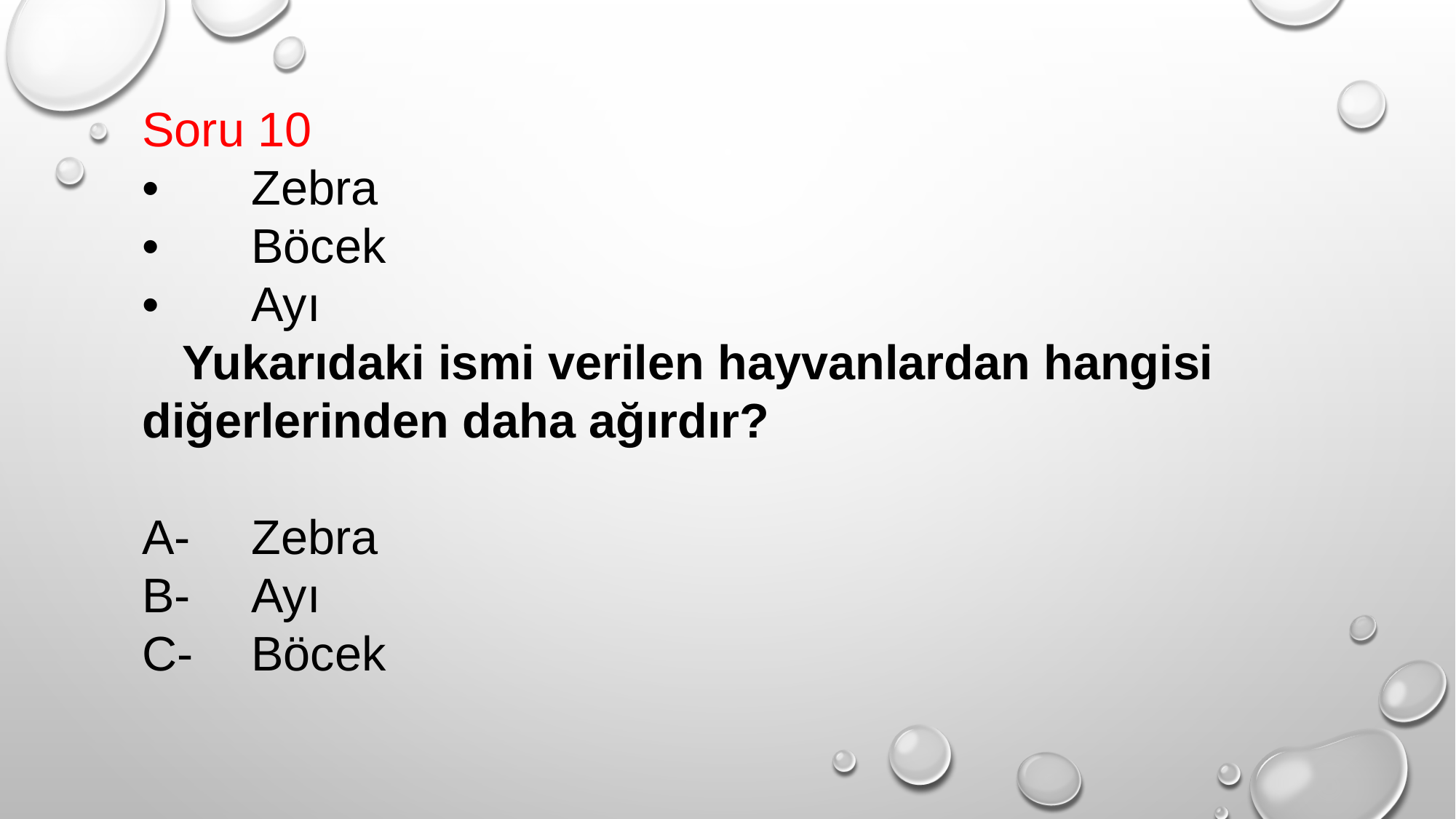

Soru 10
•	Zebra
•	Böcek
•	Ayı
   Yukarıdaki ismi verilen hayvanlardan hangisi diğerlerinden daha ağırdır?

A-	Zebra
B-	Ayı
C-	Böcek